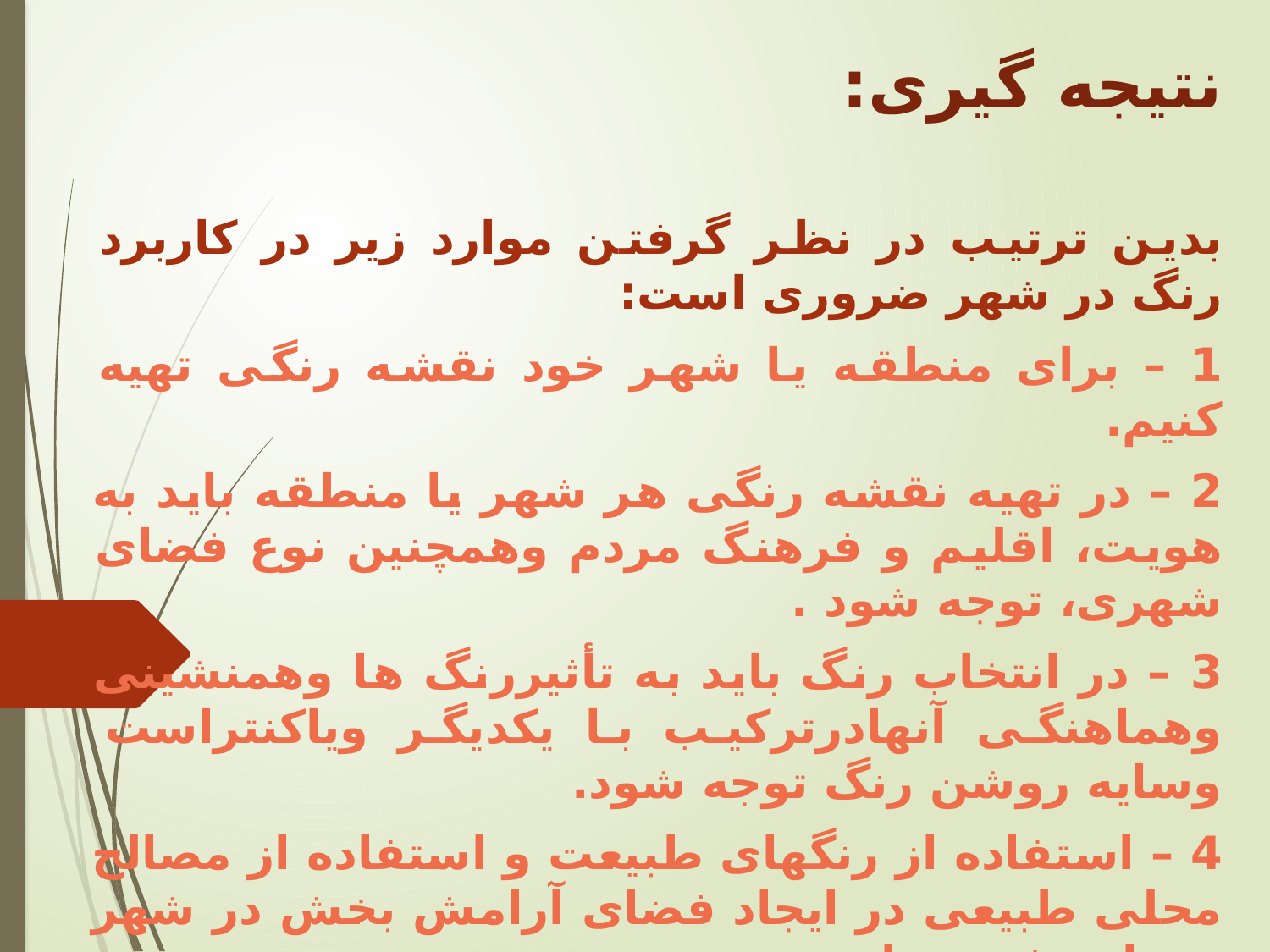

نتیجه گیری:

بدین ترتیب در نظر گرفتن موارد زیر در کاربرد رنگ در شهر ضروری است:
1 – برای منطقه یا شهر خود نقشه رنگی تهیه کنیم.
2 – در تهیه نقشه رنگی هر شهر یا منطقه باید به هویت، اقلیم و فرهنگ مردم وهمچنین نوع فضای شهری، توجه شود .
3 – در انتخاب رنگ باید به تأثیررنگ ها وهمنشینی وهماهنگی آنهادرترکیب با یکدیگر ویاکنتراست وسایه روشن رنگ توجه شود.
4 – استفاده از رنگهای طبیعت و استفاده از مصالح محلی طبیعی در ایجاد فضای آرامش بخش در شهر بسیار مفید خواهد بود.